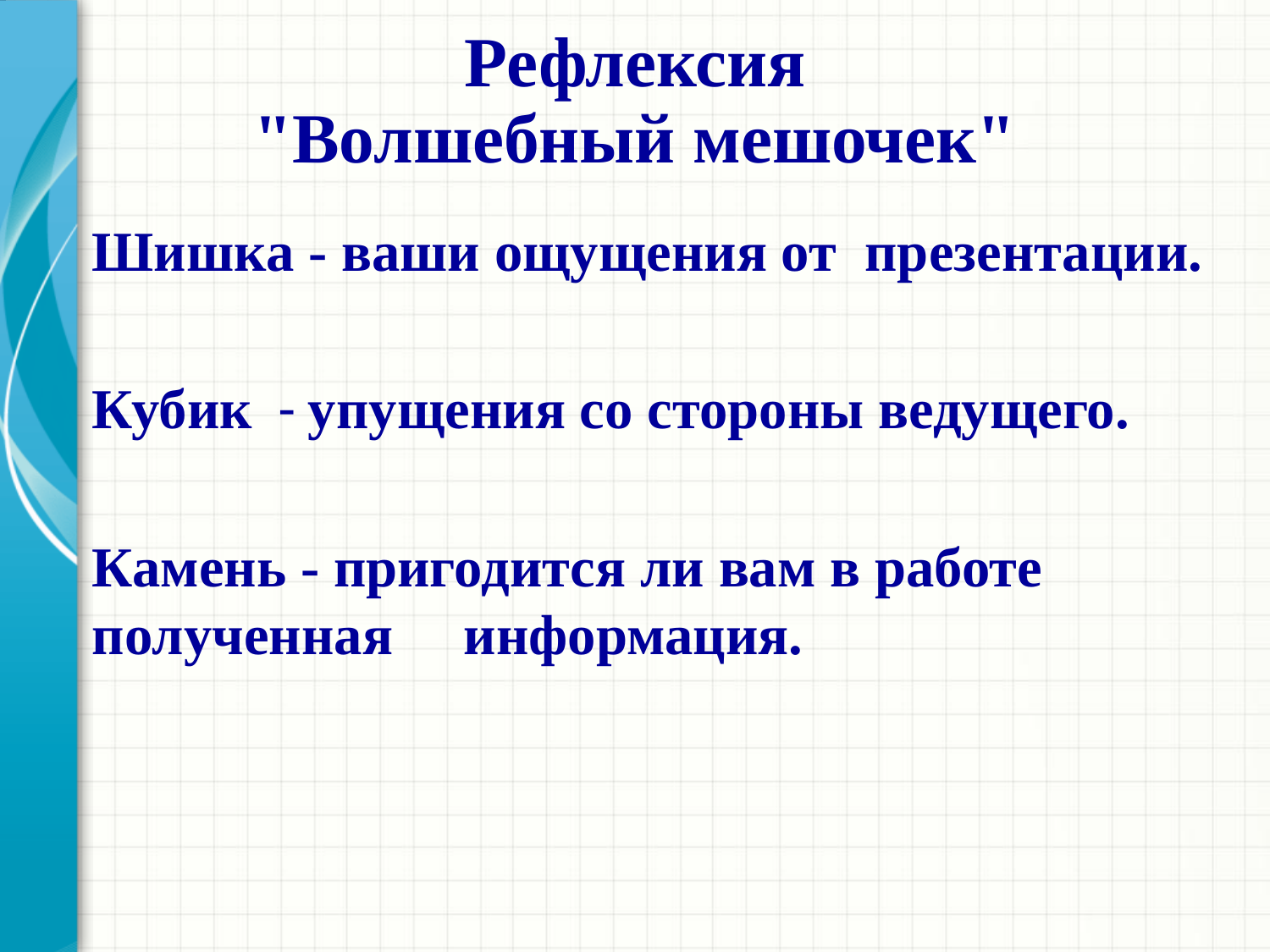

#
Рефлексия
"Волшебный мешочек"
Шишка - ваши ощущения от  презентации.

Кубик  - упущения со стороны ведущего.

Камень - пригодится ли вам в работе полученная     информация.